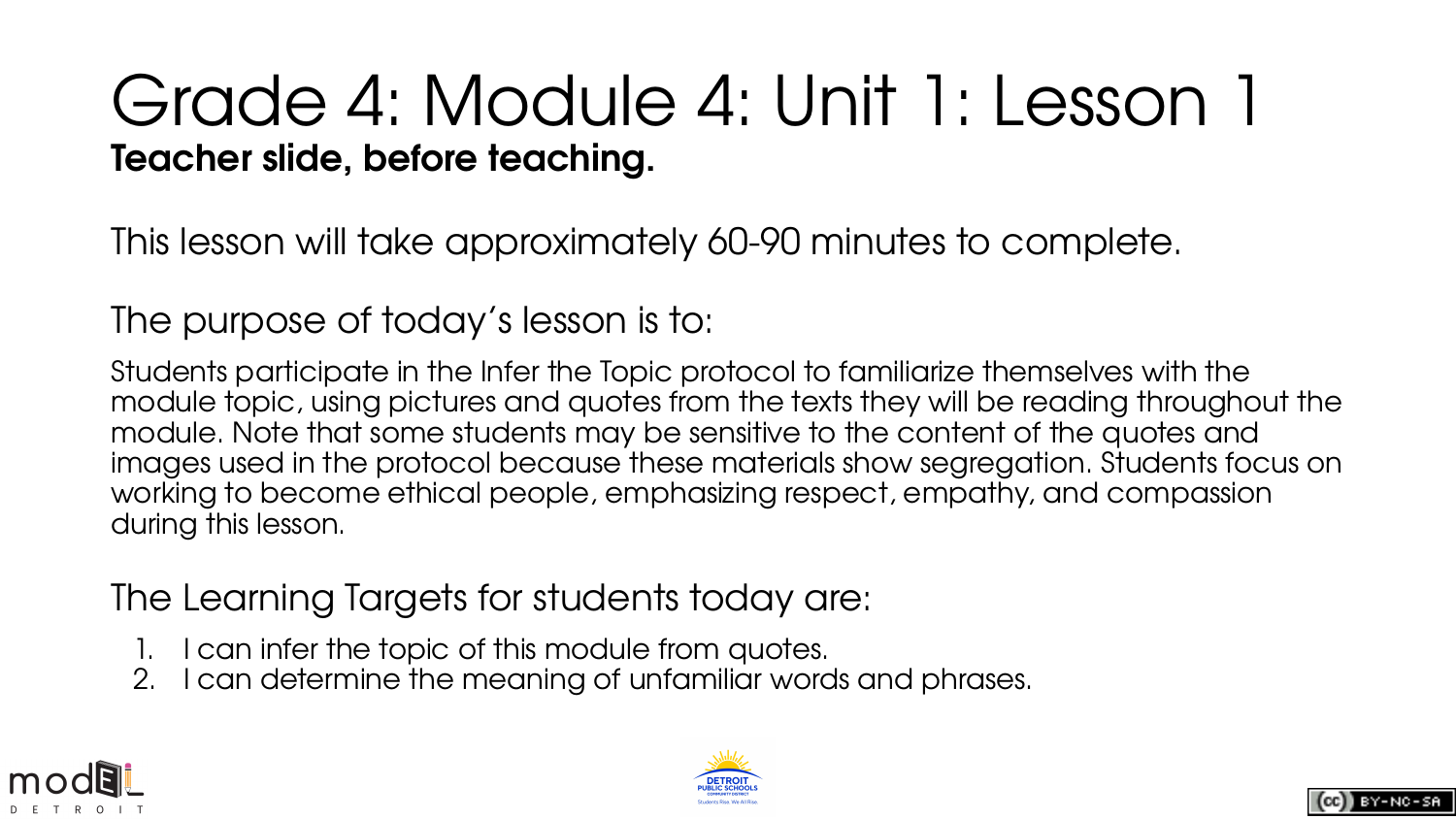

# Grade 4: Module 4: Unit 1: Lesson 1
Teacher slide, before teaching.
This lesson will take approximately 60-90 minutes to complete.

The purpose of today’s lesson is to:
Students participate in the Infer the Topic protocol to familiarize themselves with the module topic, using pictures and quotes from the texts they will be reading throughout the module. Note that some students may be sensitive to the content of the quotes and images used in the protocol because these materials show segregation. Students focus on working to become ethical people, emphasizing respect, empathy, and compassion during this lesson.

The Learning Targets for students today are:
I can infer the topic of this module from quotes.
I can determine the meaning of unfamiliar words and phrases.